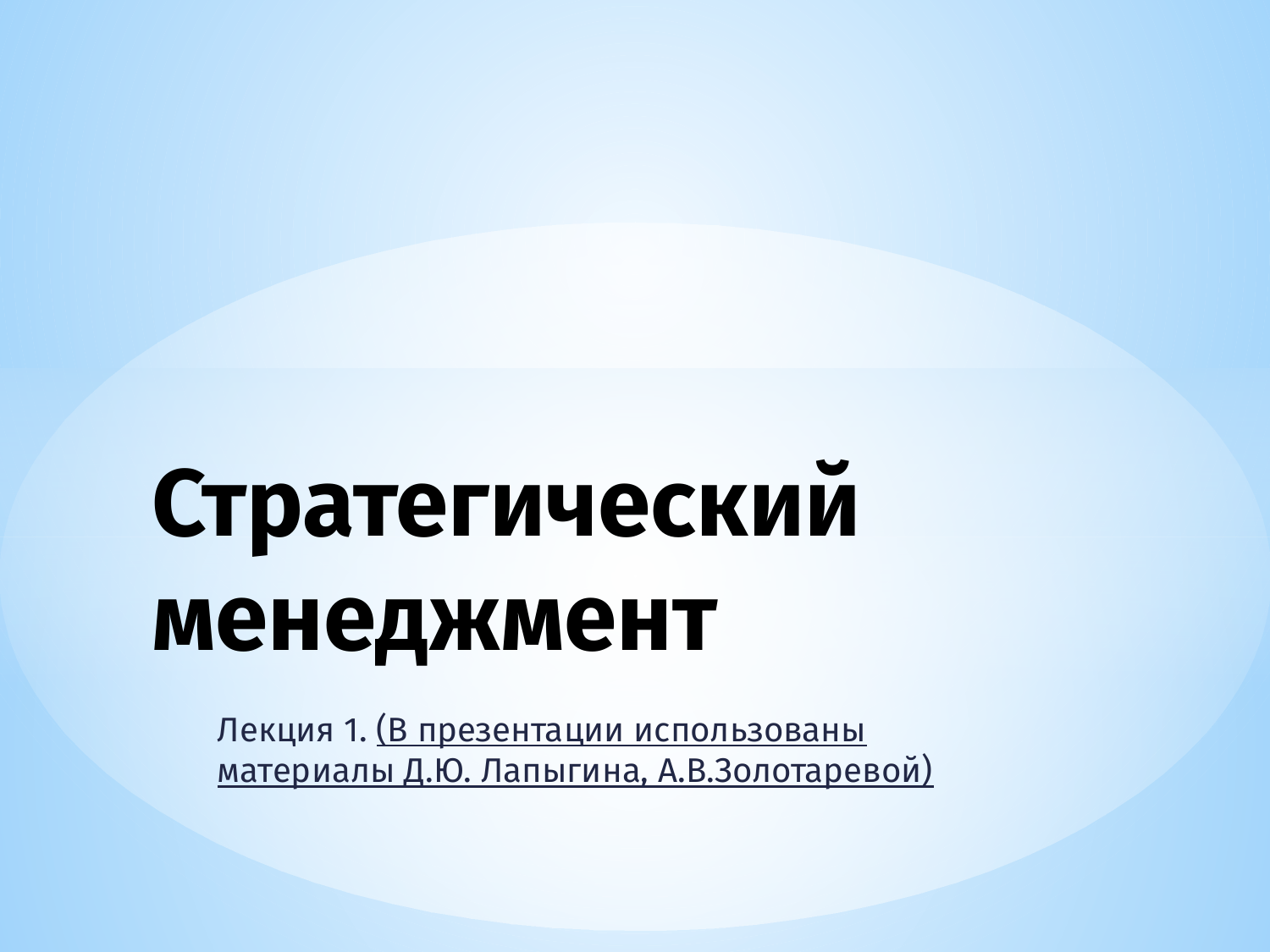

# Стратегический менеджмент
Лекция 1. (В презентации использованы материалы Д.Ю. Лапыгина, А.В.Золотаревой)